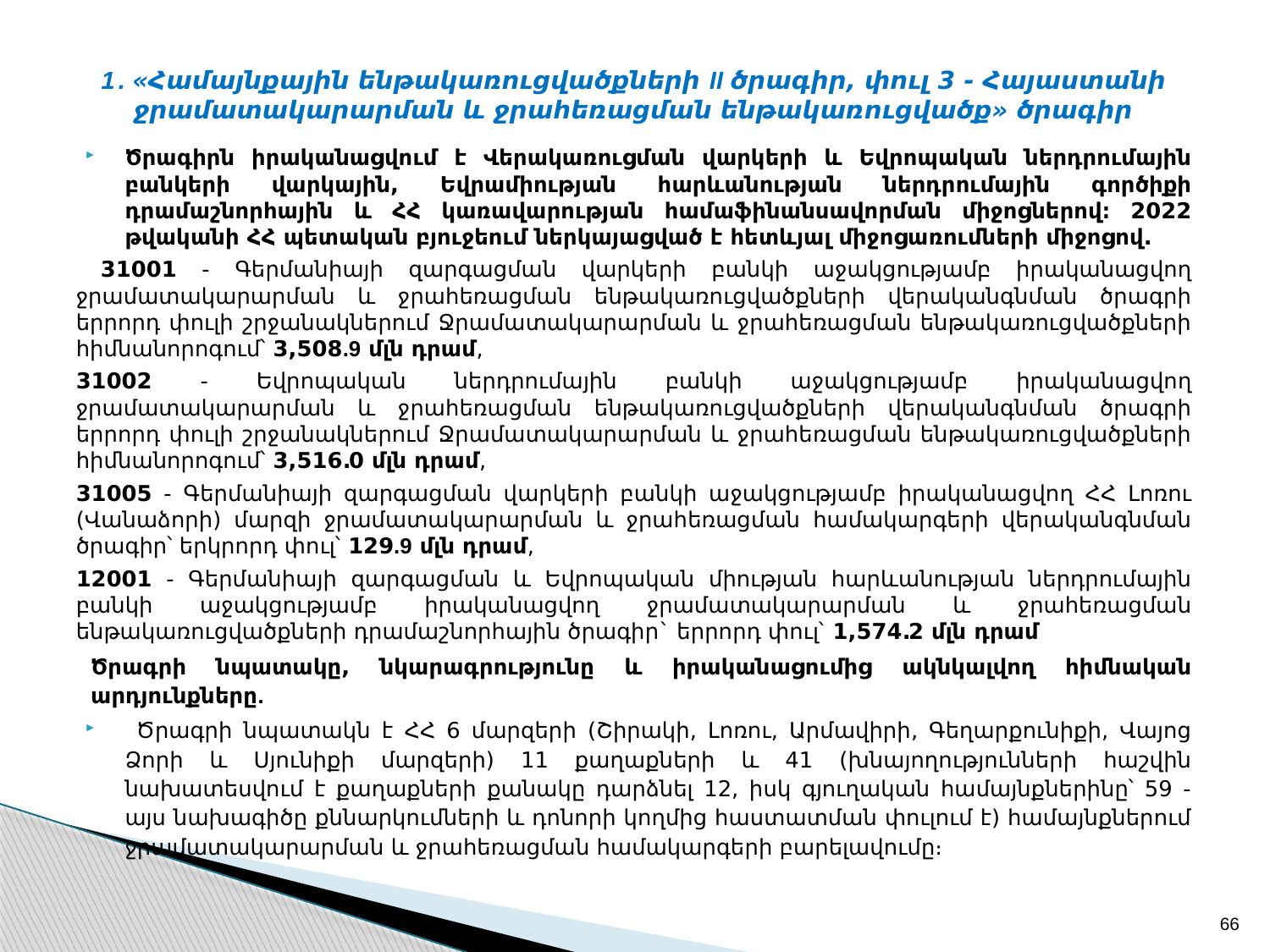

# 1. «Համայնքային ենթակառուցվածքների II ծրագիր, փուլ 3 - Հայաստանի ջրամատակարարման և ջրահեռացման ենթակառուցվածք» ծրագիր
Ծրագիրն իրականացվում է Վերակառուցման վարկերի և Եվրոպական ներդրումային բանկերի վարկային, Եվրամիության հարևանության ներդրումային գործիքի դրամաշնորհային և ՀՀ կառավարության համաֆինանսավորման միջոցներով։ 2022 թվականի ՀՀ պետական բյուջեում ներկայացված է հետևյալ միջոցառումների միջոցով.
 31001 - Գերմանիայի զարգացման վարկերի բանկի աջակցությամբ իրականացվող ջրամատակարարման և ջրահեռացման ենթակառուցվածքների վերականգնման ծրագրի երրորդ փուլի շրջանակներում Ջրամատակարարման և ջրահեռացման ենթակառուցվածքների հիմնանորոգում՝ 3,508.9 մլն դրամ,
31002 - Եվրոպական ներդրումային բանկի աջակցությամբ իրականացվող ջրամատակարարման և ջրահեռացման ենթակառուցվածքների վերականգնման ծրագրի երրորդ փուլի շրջանակներում Ջրամատակարարման և ջրահեռացման ենթակառուցվածքների հիմնանորոգում՝ 3,516.0 մլն դրամ,
31005 - Գերմանիայի զարգացման վարկերի բանկի աջակցությամբ իրականացվող ՀՀ Լոռու (Վանաձորի) մարզի ջրամատակարարման և ջրահեռացման համակարգերի վերականգնման ծրագիր՝ երկրորդ փուլ՝ 129.9 մլն դրամ,
12001 - Գերմանիայի զարգացման և Եվրոպական միության հարևանության ներդրումային բանկի աջակցությամբ իրականացվող ջրամատակարարման և ջրահեռացման ենթակառուցվածքների դրամաշնորհային ծրագիր` երրորդ փուլ՝ 1,574.2 մլն դրամ
Ծրագրի նպատակը, նկարագրությունը և իրականացումից ակնկալվող հիմնական արդյունքները.
 Ծրագրի նպատակն է ՀՀ 6 մարզերի (Շիրակի, Լոռու, Արմավիրի, Գեղարքունիքի, Վայոց Ձորի և Սյունիքի մարզերի) 11 քաղաքների և 41 (խնայողությունների հաշվին նախատեսվում է քաղաքների քանակը դարձնել 12, իսկ գյուղական համայնքներինը՝ 59 - այս նախագիծը քննարկումների և դոնորի կողմից հաստատման փուլում է) համայնքներում ջրամատակարարման և ջրահեռացման համակարգերի բարելավումը։
66